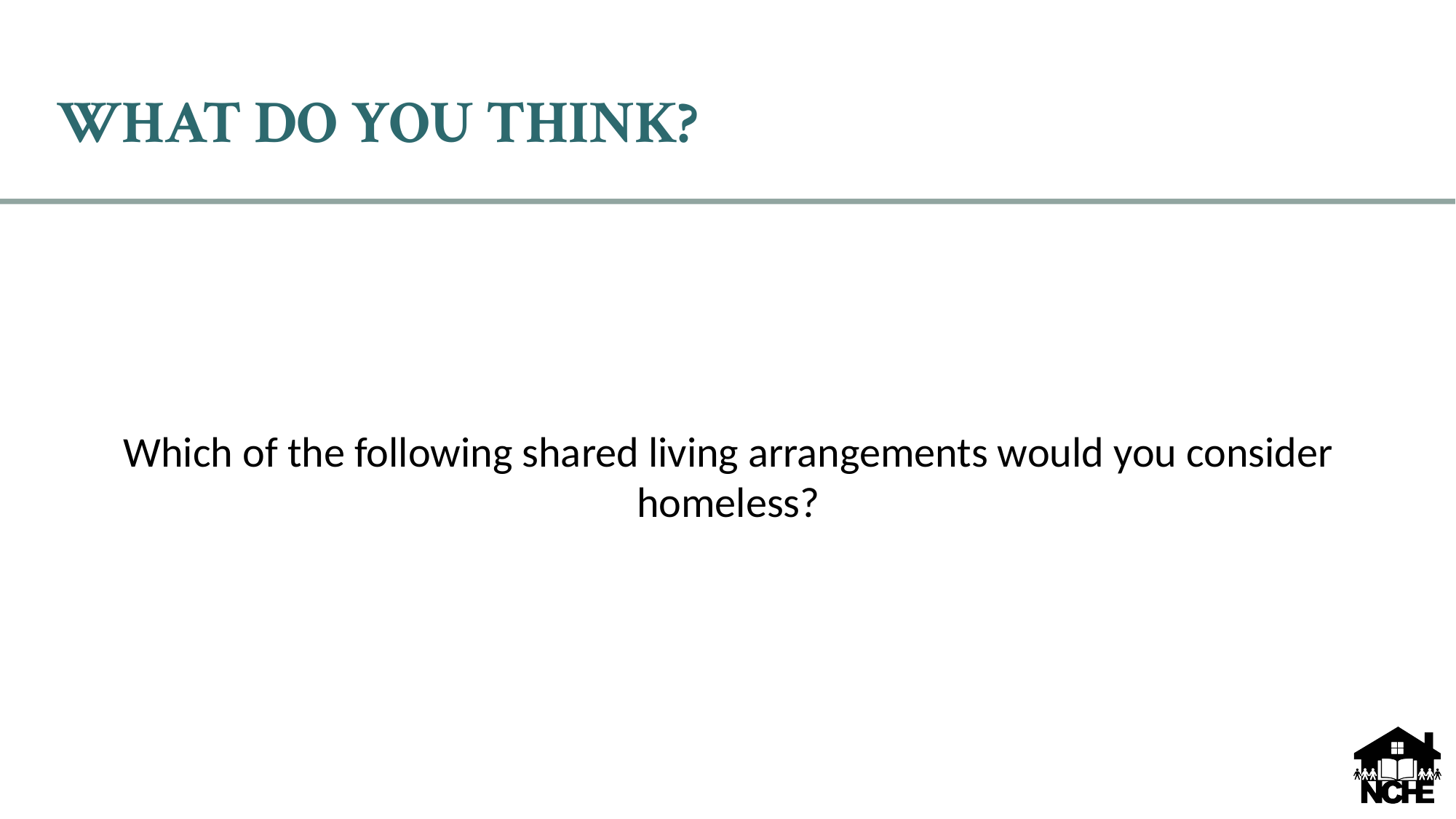

# WHAT DO YOU THINK?

Which of the following shared living arrangements would you consider homeless?